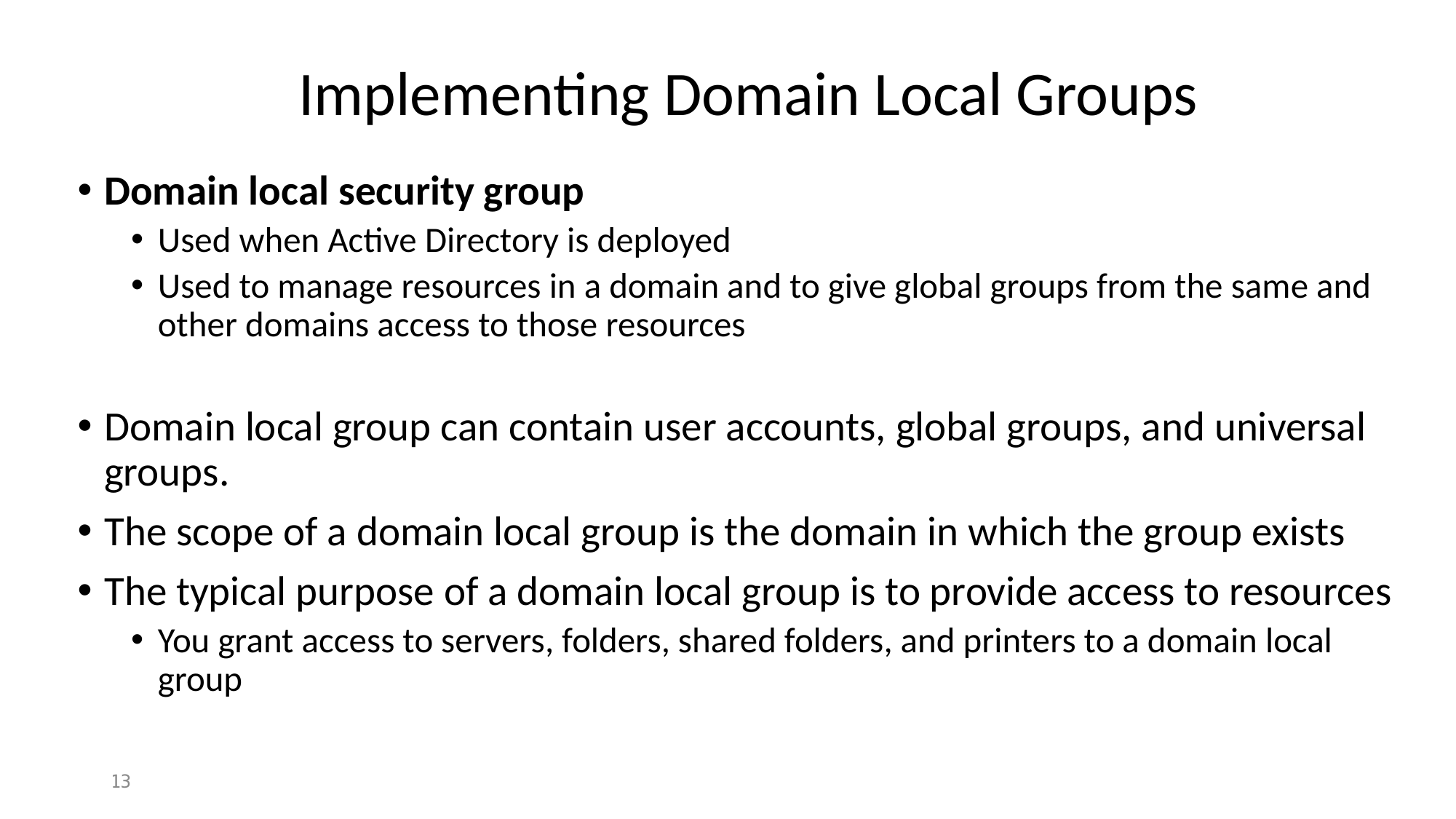

# Implementing Domain Local Groups
Domain local security group
Used when Active Directory is deployed
Used to manage resources in a domain and to give global groups from the same and other domains access to those resources

Domain local group can contain user accounts, global groups, and universal groups.
The scope of a domain local group is the domain in which the group exists
The typical purpose of a domain local group is to provide access to resources
You grant access to servers, folders, shared folders, and printers to a domain local group
13